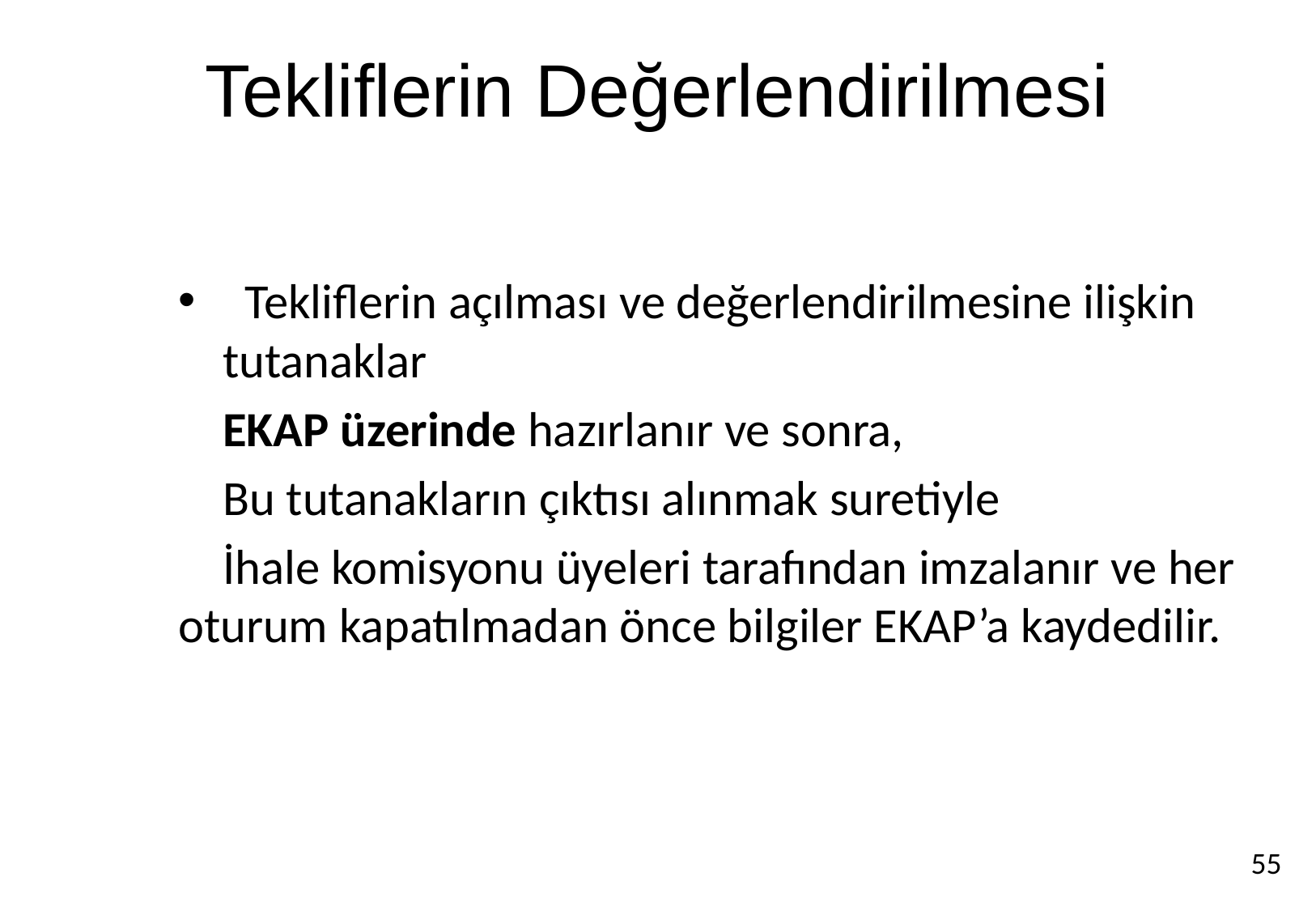

# Tekliflerin Değerlendirilmesi
  Tekliflerin açılması ve değerlendirilmesine ilişkin tutanaklar
    EKAP üzerinde hazırlanır ve sonra,
    Bu tutanakların çıktısı alınmak suretiyle
    İhale komisyonu üyeleri tarafından imzalanır ve her oturum kapatılmadan önce bilgiler EKAP’a kaydedilir.
55